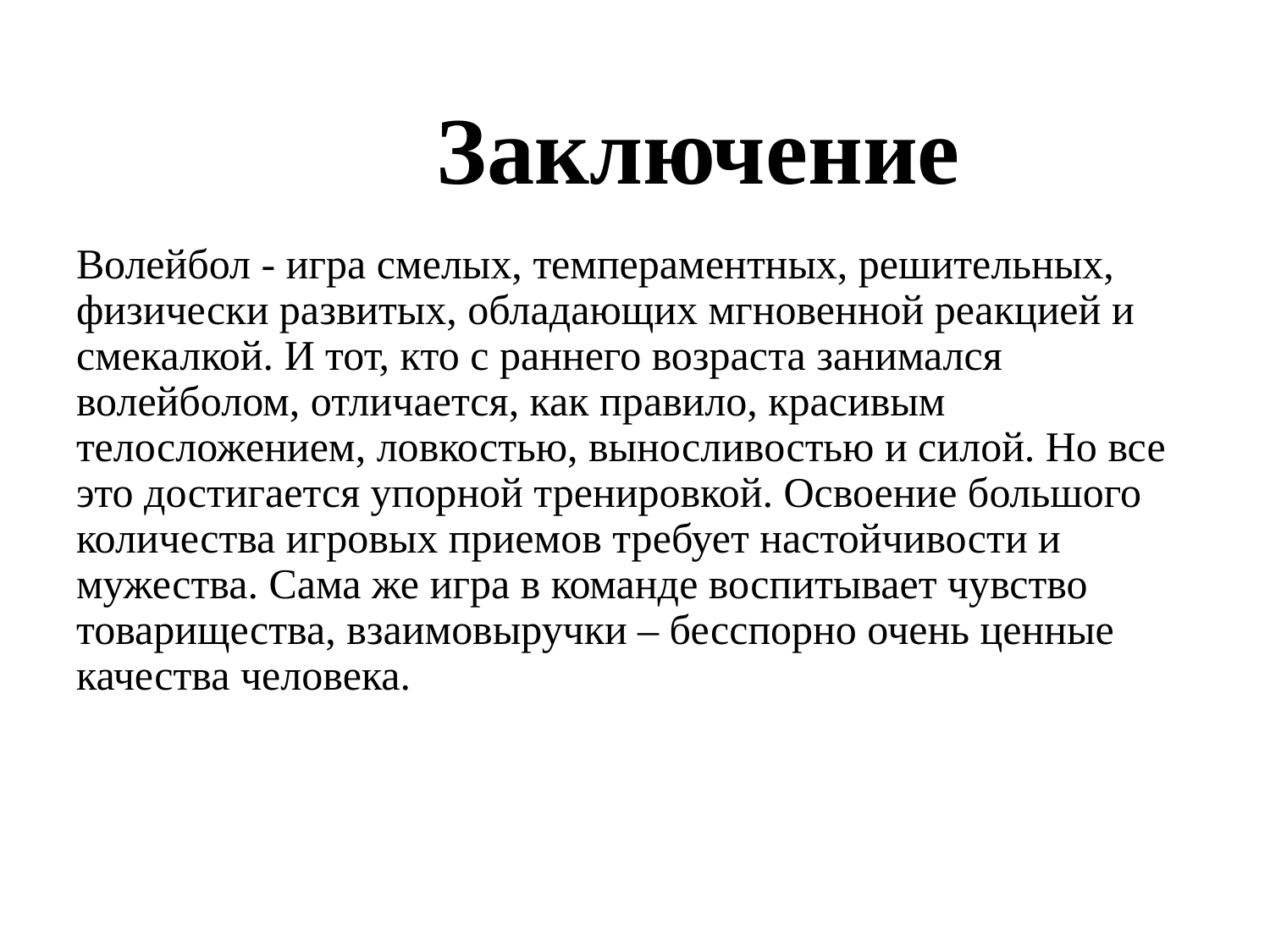

# Заключение
Волейбол - игра смелых, темпераментных, решительных, физически развитых, обладающих мгновенной реакцией и смекалкой. И тот, кто с раннего возраста занимался волейболом, отличается, как правило, красивым телосложением, ловкостью, выносливостью и силой. Но все это достигается упорной тренировкой. Освоение большого количества игровых приемов требует настойчивости и мужества. Сама же игра в команде воспитывает чувство товарищества, взаимовыручки – бесспорно очень ценные качества человека.